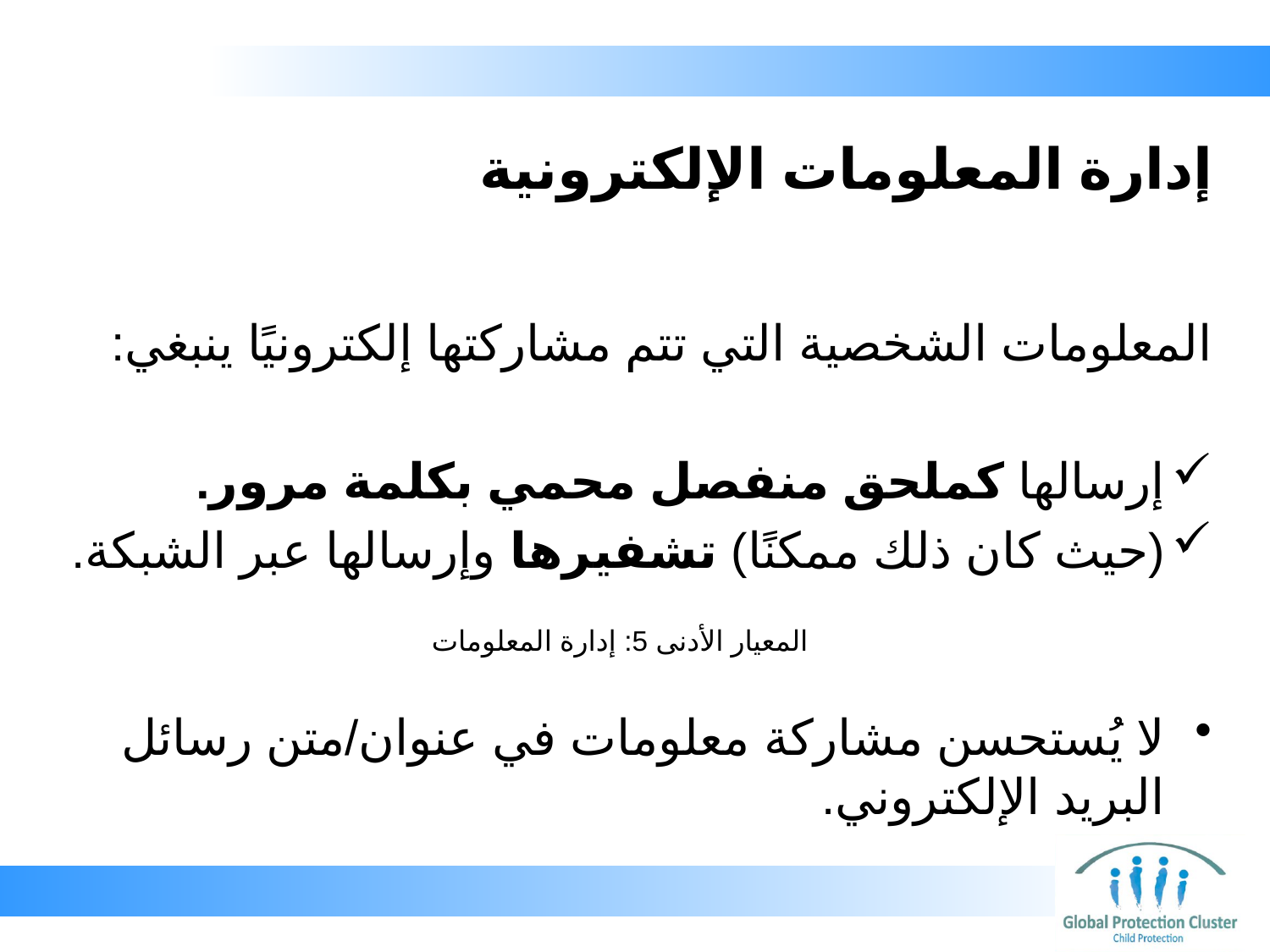

# إدارة المعلومات الإلكترونية

المعلومات الشخصية التي تتم مشاركتها إلكترونيًا ينبغي:

إرسالها كملحق منفصل محمي بكلمة مرور.
(حيث كان ذلك ممكنًا) تشفيرها وإرسالها عبر الشبكة.

المعيار الأدنى 5: إدارة المعلومات

لا يُستحسن مشاركة معلومات في عنوان/متن رسائل البريد الإلكتروني.